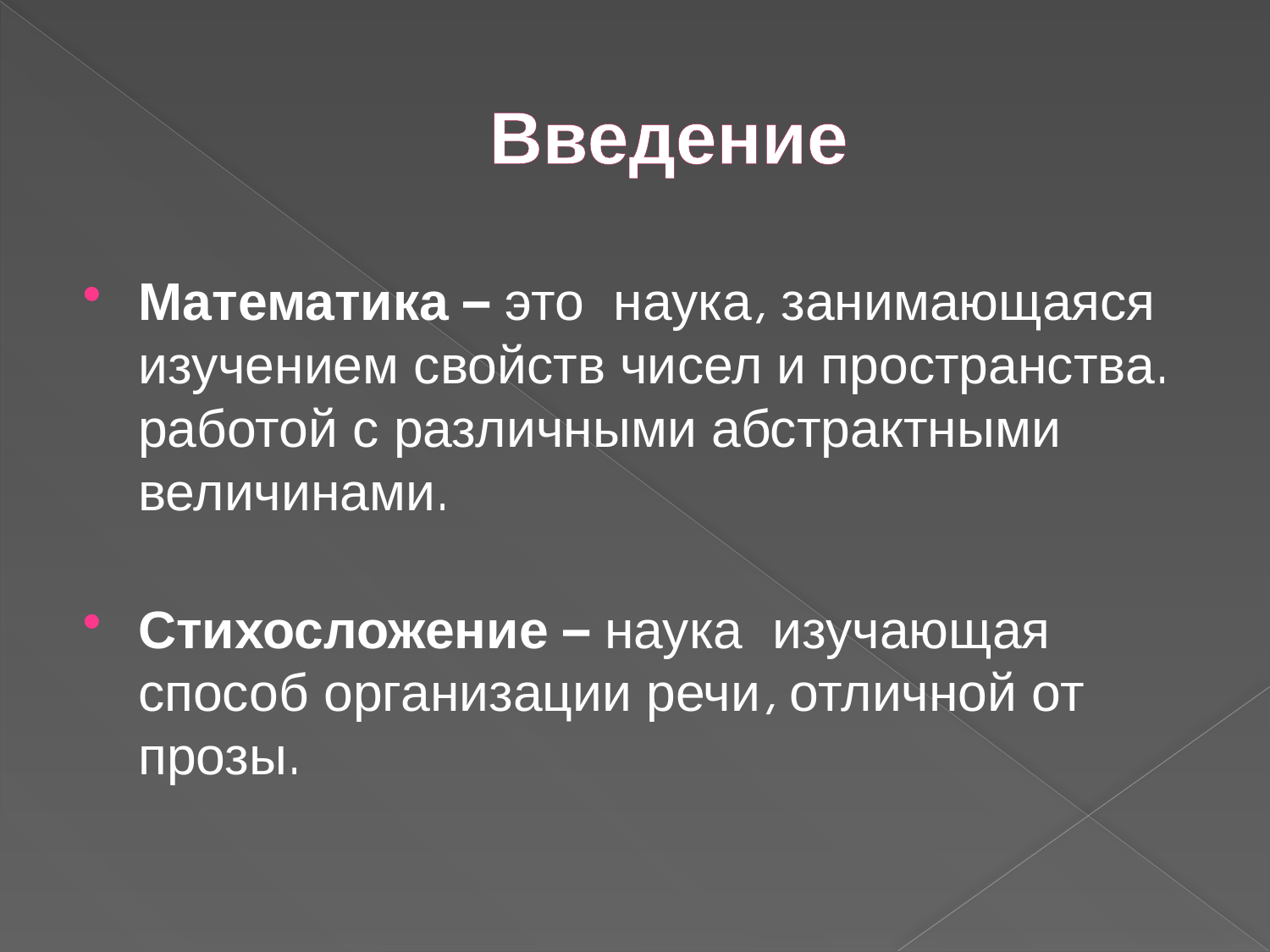

# Введение
Математика – это  наука, занимающаяся изучением свойств чисел и пространства. работой с различными абстрактными величинами.
Стихосложение – наука  изучающая способ организации речи, отличной от прозы.